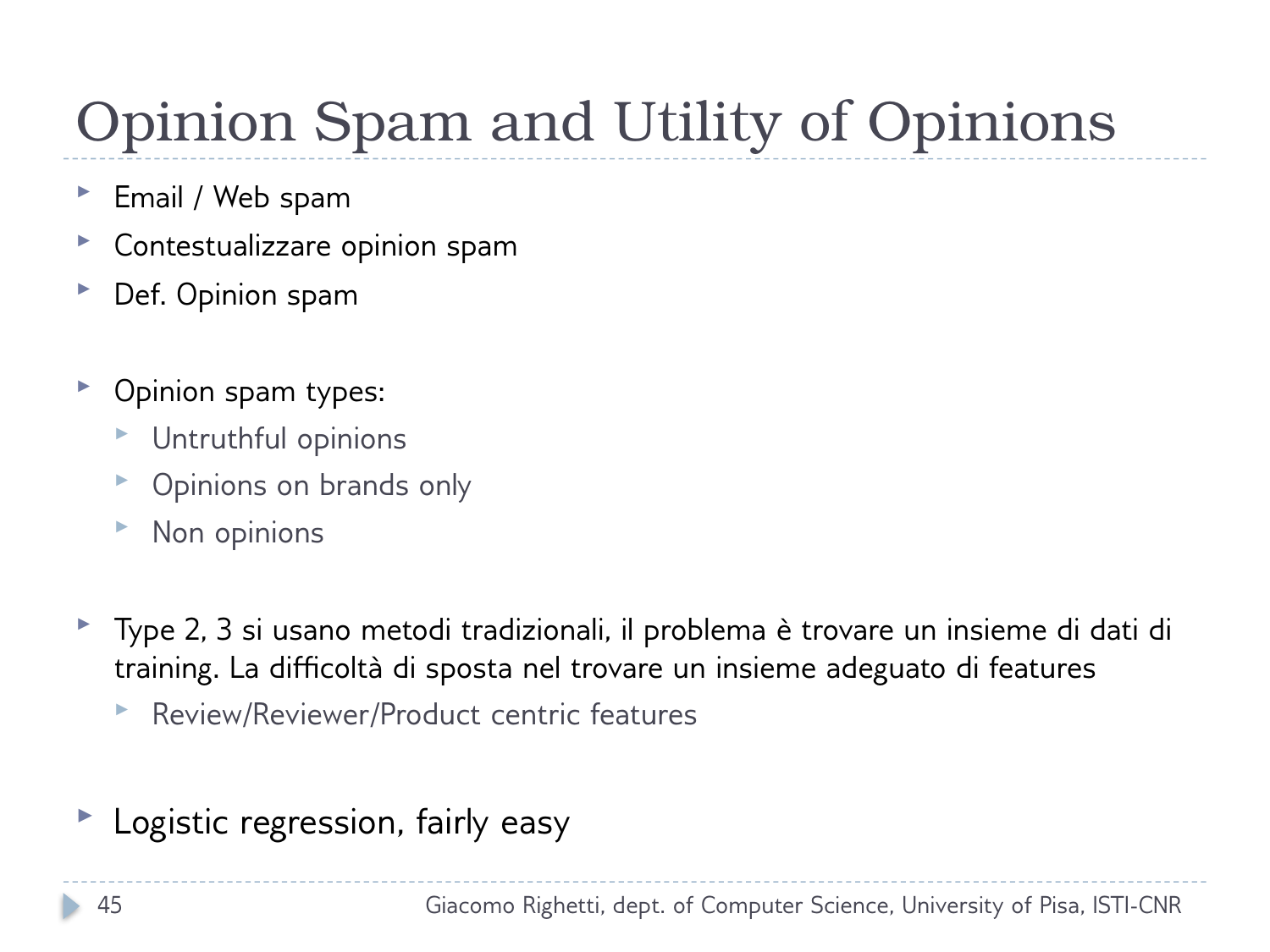

# Opinion Spam and Utility of Opinions
Email / Web spam
Contestualizzare opinion spam
Def. Opinion spam

Opinion spam types:
Untruthful opinions
Opinions on brands only
Non opinions

Type 2, 3 si usano metodi tradizionali, il problema è trovare un insieme di dati di training. La difficoltà di sposta nel trovare un insieme adeguato di features
Review/Reviewer/Product centric features

Logistic regression, fairly easy
45
Giacomo Righetti, dept. of Computer Science, University of Pisa, ISTI-CNR